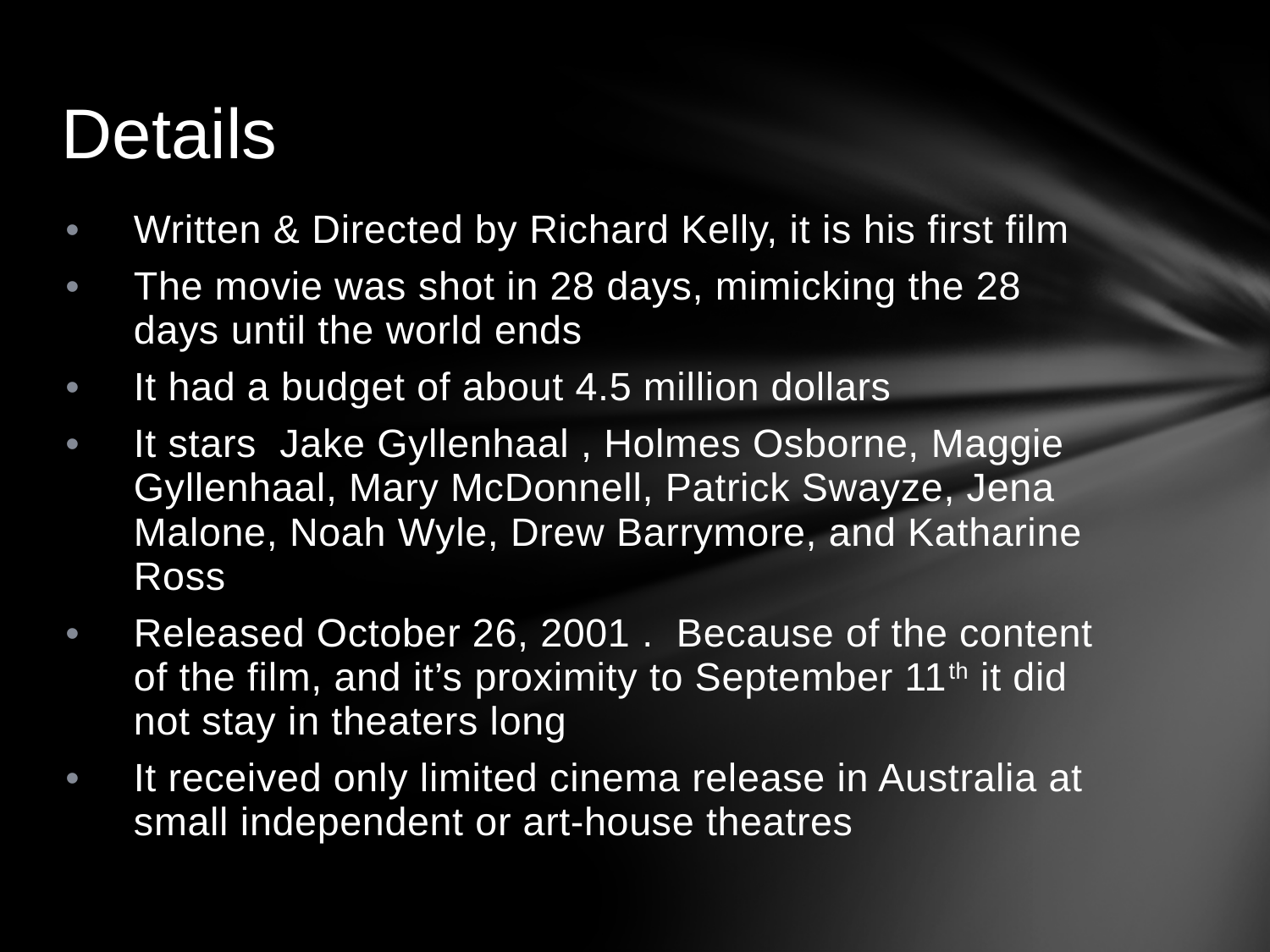

# Details
Written & Directed by Richard Kelly, it is his first film
The movie was shot in 28 days, mimicking the 28 days until the world ends
It had a budget of about 4.5 million dollars
It stars  Jake Gyllenhaal , Holmes Osborne, Maggie Gyllenhaal, Mary McDonnell, Patrick Swayze, Jena Malone, Noah Wyle, Drew Barrymore, and Katharine Ross
Released October 26, 2001 .  Because of the content of the film, and it’s proximity to September 11th it did not stay in theaters long
It received only limited cinema release in Australia at small independent or art-house theatres